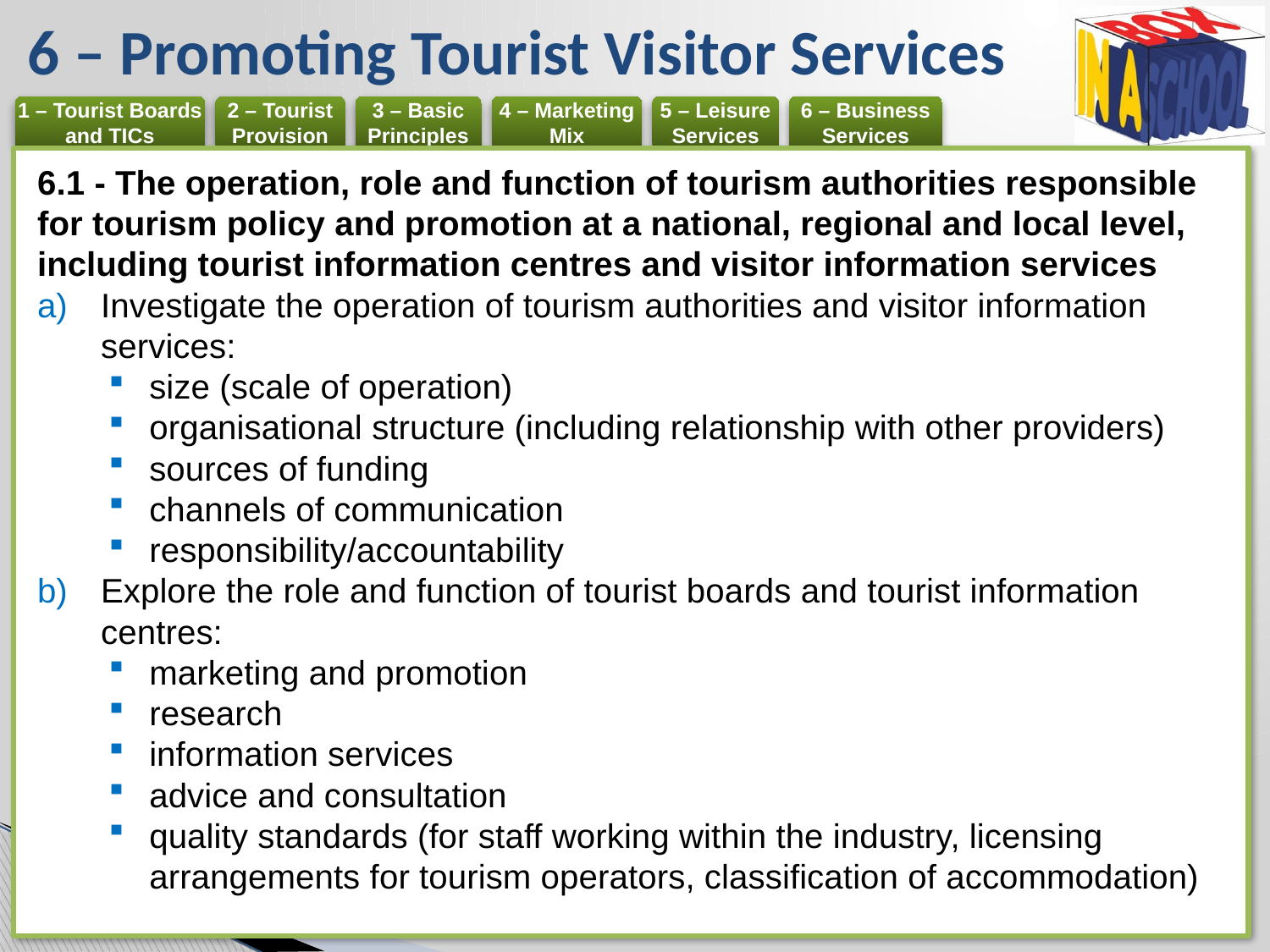

# 6 – Promoting Tourist Visitor Services
6.1 - The operation, role and function of tourism authorities responsible for tourism policy and promotion at a national, regional and local level, including tourist information centres and visitor information services
Investigate the operation of tourism authorities and visitor information services:
size (scale of operation)
organisational structure (including relationship with other providers)
sources of funding
channels of communication
responsibility/accountability
Explore the role and function of tourist boards and tourist information centres:
marketing and promotion
research
information services
advice and consultation
quality standards (for staff working within the industry, licensing arrangements for tourism operators, classification of accommodation)